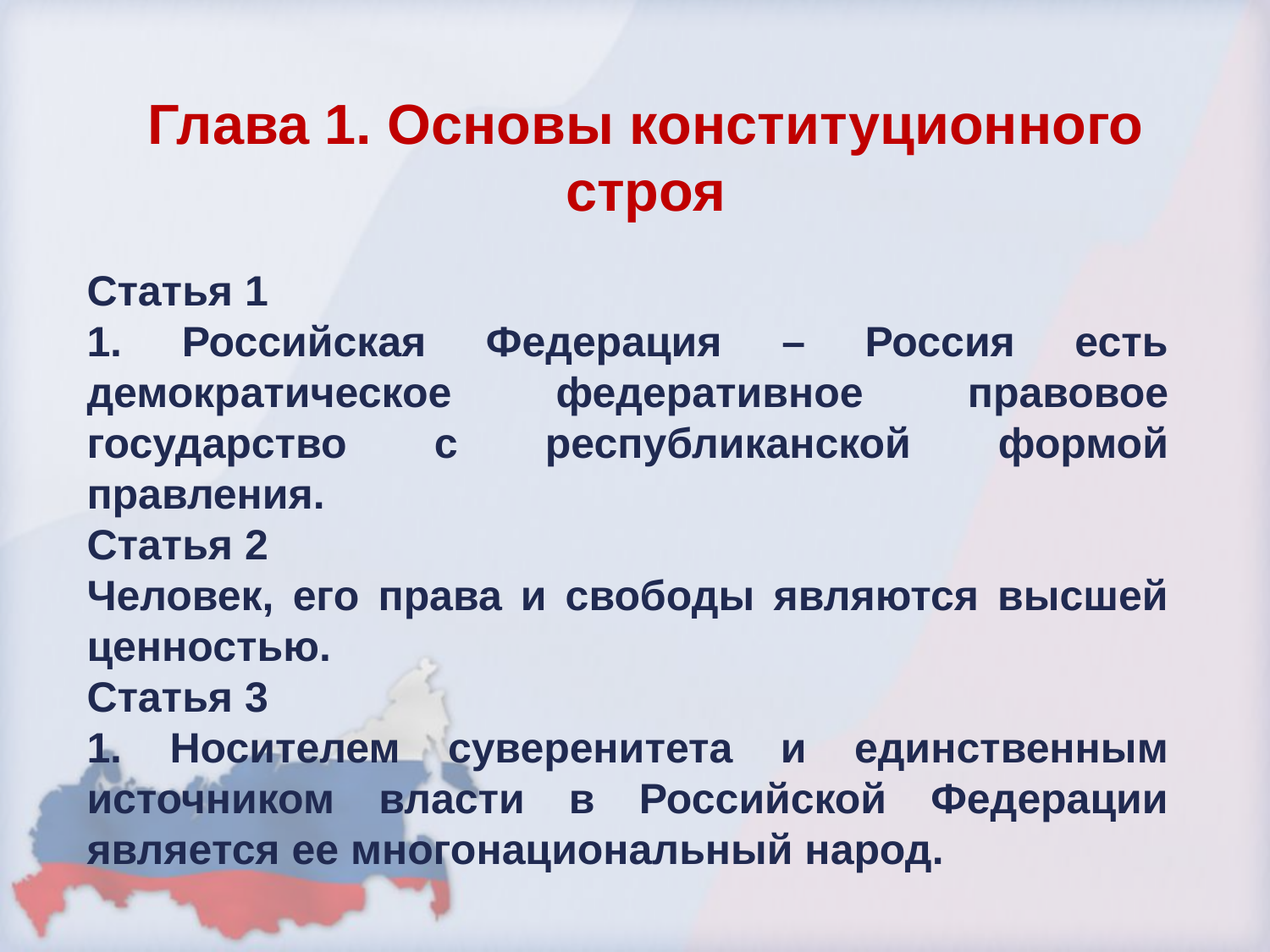

Глава 1. Основы конституционного строя
Статья 1
1. Российская Федерация – Россия есть демократическое федеративное правовое государство с республиканской формой правления.
Статья 2
Человек, его права и свободы являются высшей ценностью.
Статья 3
1. Носителем суверенитета и единственным источником власти в Российской Федерации является ее многонациональный народ.